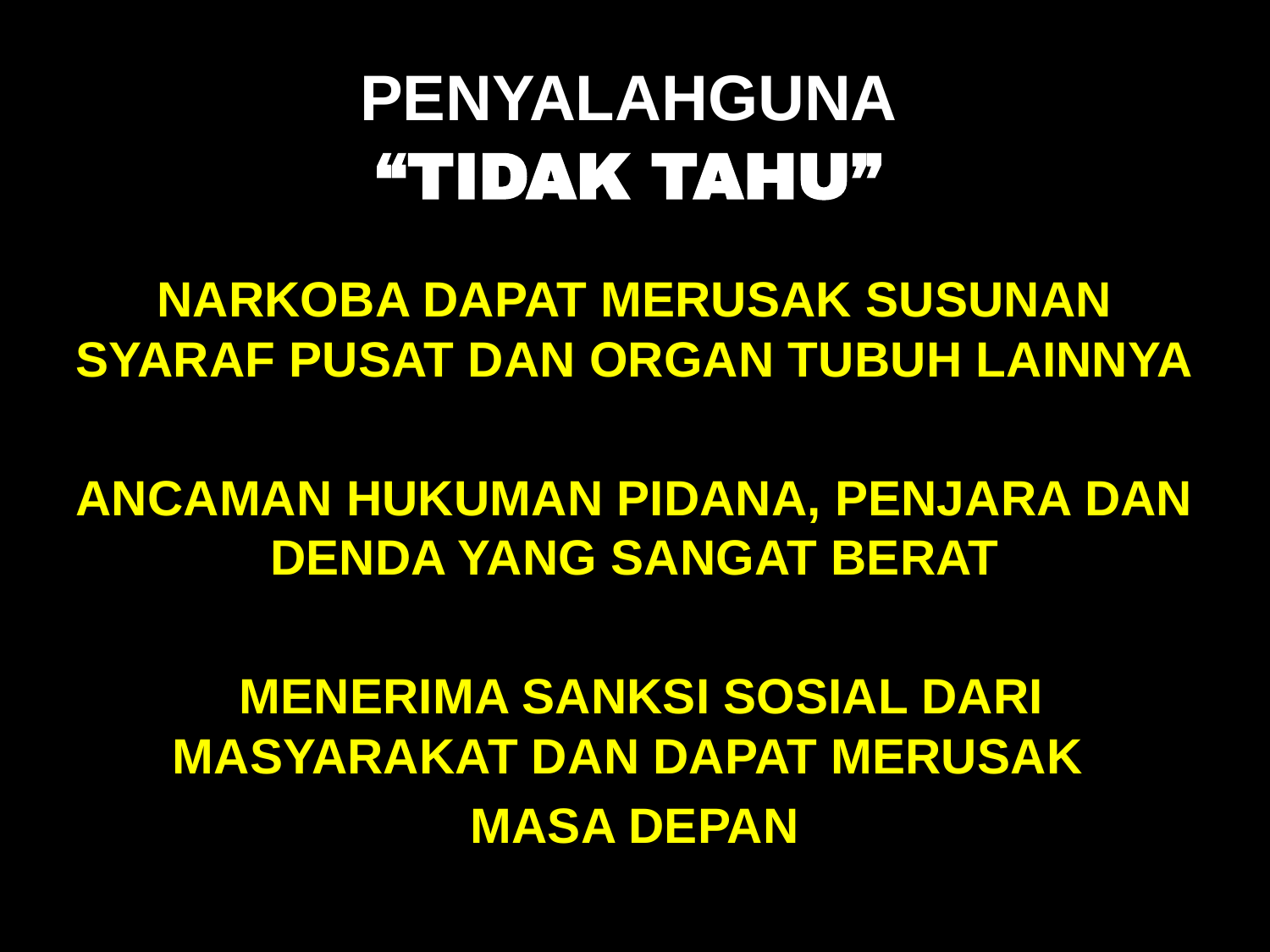

# PENYALAHGUNA “TIDAK TAHU”
NARKOBA DAPAT MERUSAK SUSUNAN SYARAF PUSAT DAN ORGAN TUBUH LAINNYA

ANCAMAN HUKUMAN PIDANA, PENJARA DAN DENDA YANG SANGAT BERAT

 MENERIMA SANKSI SOSIAL DARI MASYARAKAT DAN DAPAT MERUSAK
MASA DEPAN